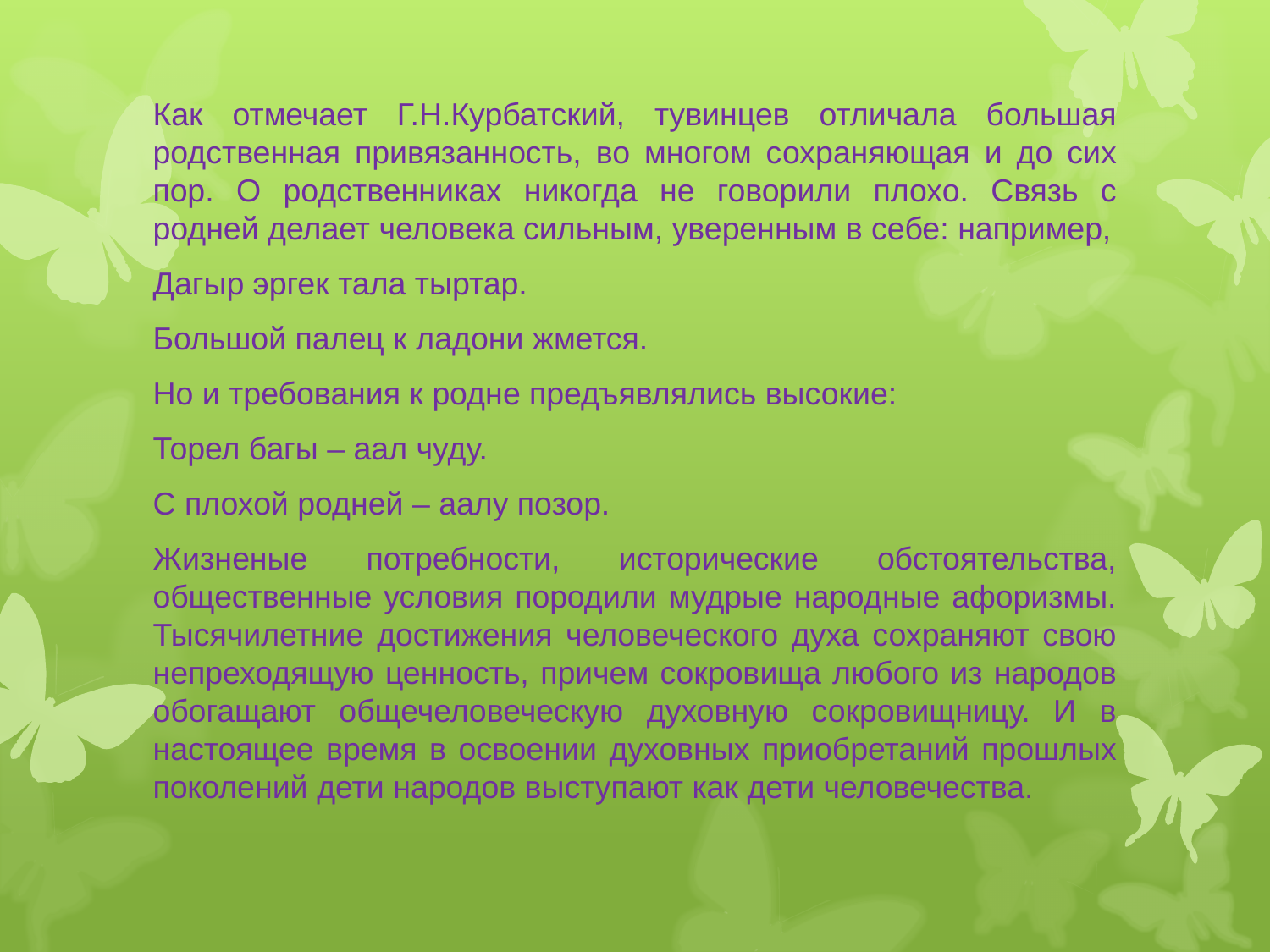

Как отмечает Г.Н.Курбатский, тувинцев отличала большая родственная привязанность, во многом сохраняющая и до сих пор. О родственниках никогда не говорили плохо. Связь с родней делает человека сильным, уверенным в себе: например,
Дагыр эргек тала тыртар.
Большой палец к ладони жмется.
Но и требования к родне предъявлялись высокие:
Торел багы – аал чуду.
С плохой родней – аалу позор.
Жизненые потребности, исторические обстоятельства, общественные условия породили мудрые народные афоризмы. Тысячилетние достижения человеческого духа сохраняют свою непреходящую ценность, причем сокровища любого из народов обогащают общечеловеческую духовную сокровищницу. И в настоящее время в освоении духовных приобретаний прошлых поколений дети народов выступают как дети человечества.